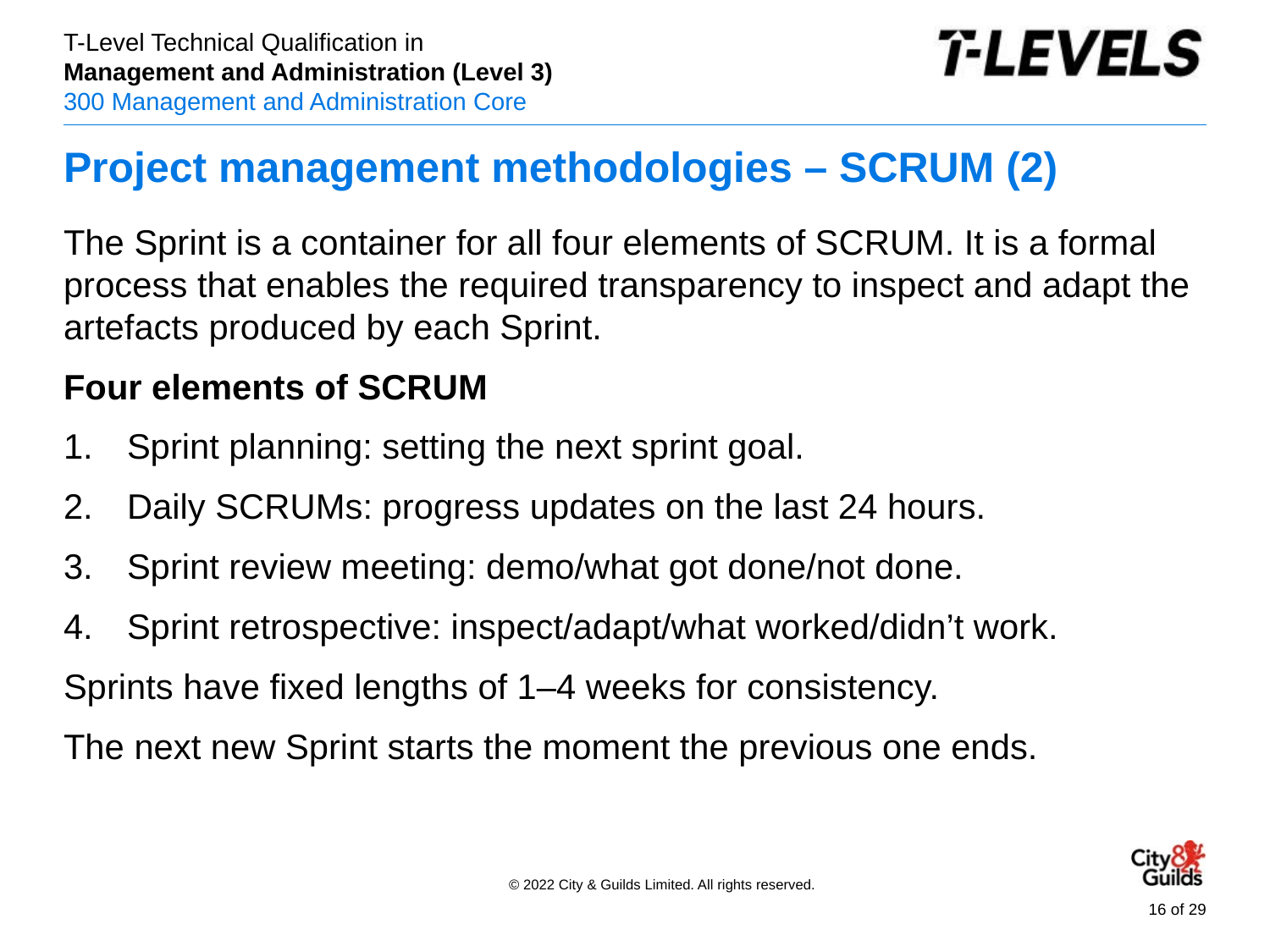

# Project management methodologies – SCRUM (2)
The Sprint is a container for all four elements of SCRUM. It is a formal process that enables the required transparency to inspect and adapt the artefacts produced by each Sprint.
Four elements of SCRUM
Sprint planning: setting the next sprint goal.
Daily SCRUMs: progress updates on the last 24 hours.
Sprint review meeting: demo/what got done/not done.
Sprint retrospective: inspect/adapt/what worked/didn’t work.
Sprints have fixed lengths of 1–4 weeks for consistency.
The next new Sprint starts the moment the previous one ends.